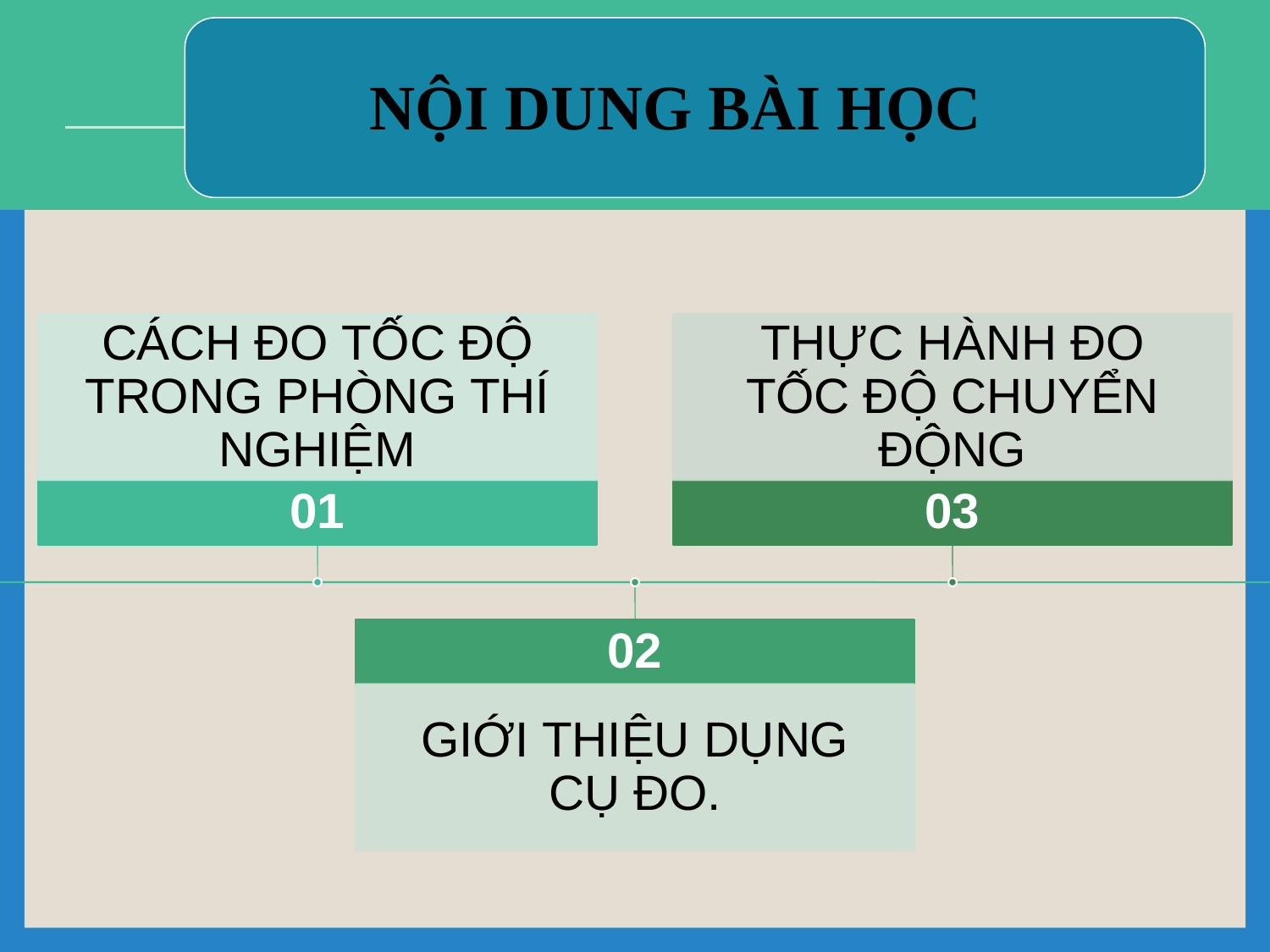

NỘI DUNG BÀI HỌC
01
CÁCH ĐO TỐC ĐỘ TRONG PHÒNG THÍ NGHIỆM
02
GIỚI THIỆU DỤNG CỤ ĐO.
03
THỰC HÀNH ĐO TỐC ĐỘ CHUYỂN ĐỘNG